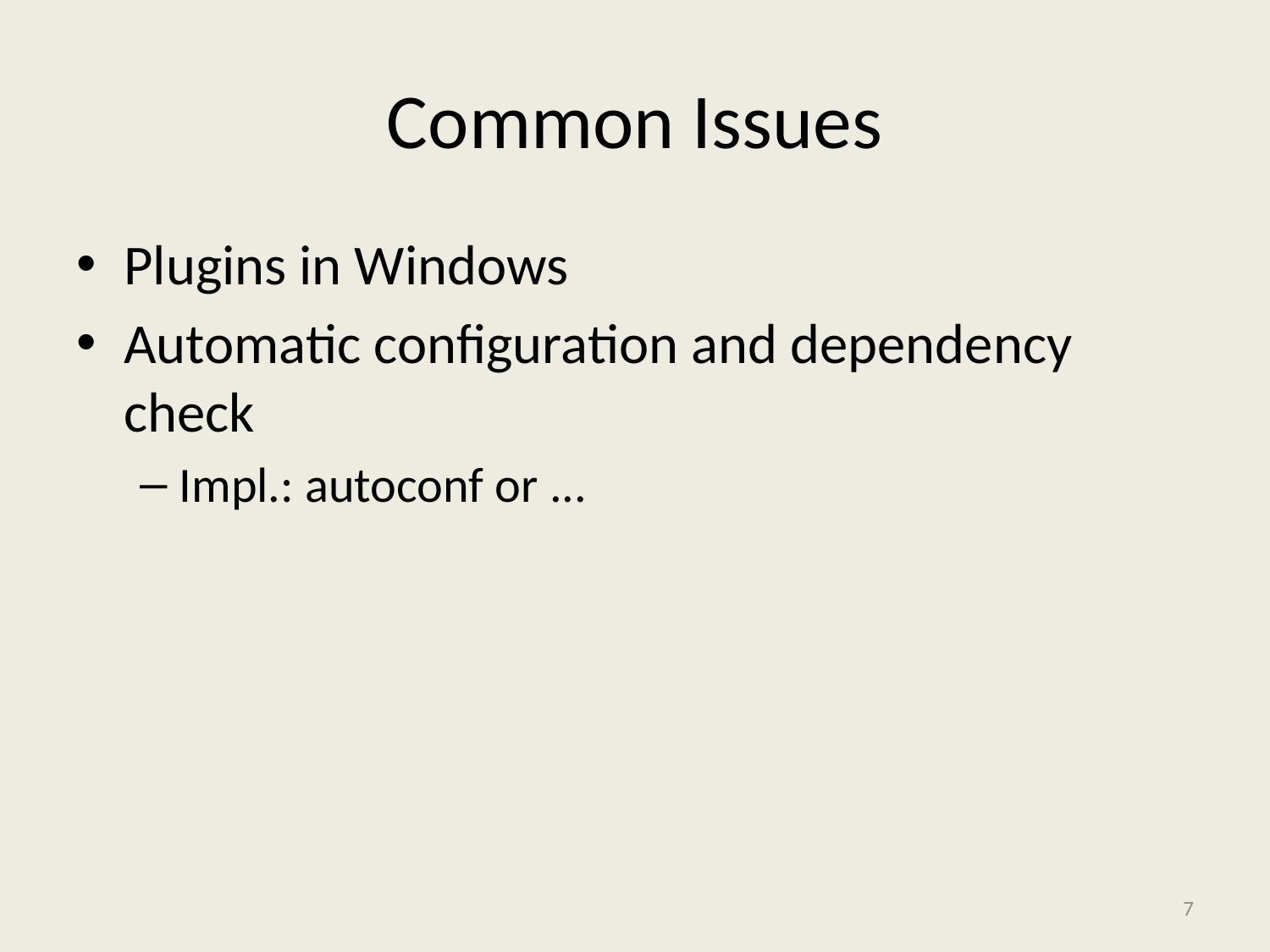

# Common Issues
Plugins in Windows
Automatic configuration and dependency check
Impl.: autoconf or ...
7